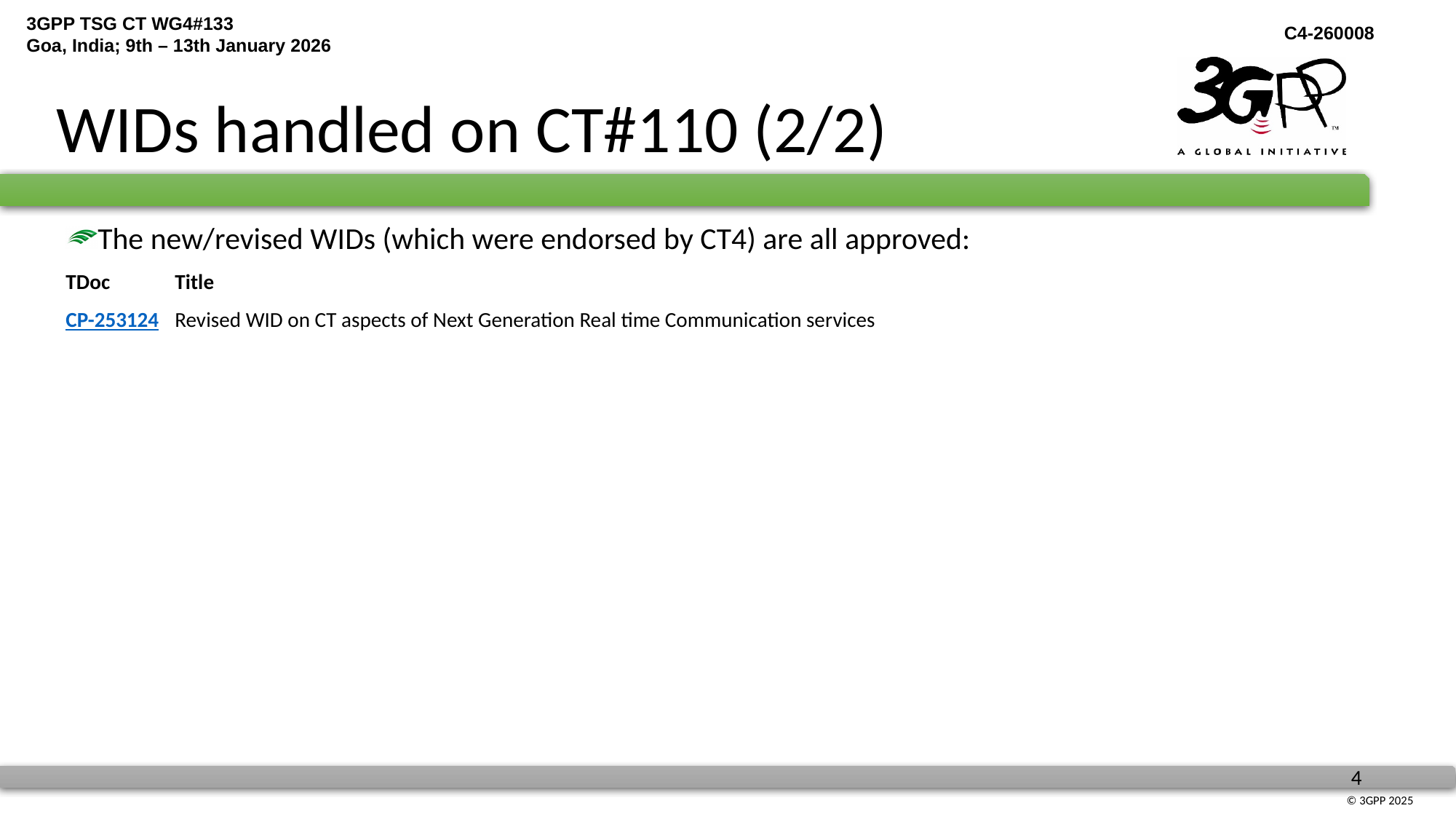

# WIDs handled on CT#110 (2/2)
The new/revised WIDs (which were endorsed by CT4) are all approved:
TDoc	Title
CP-253124	Revised WID on CT aspects of Next Generation Real time Communication services